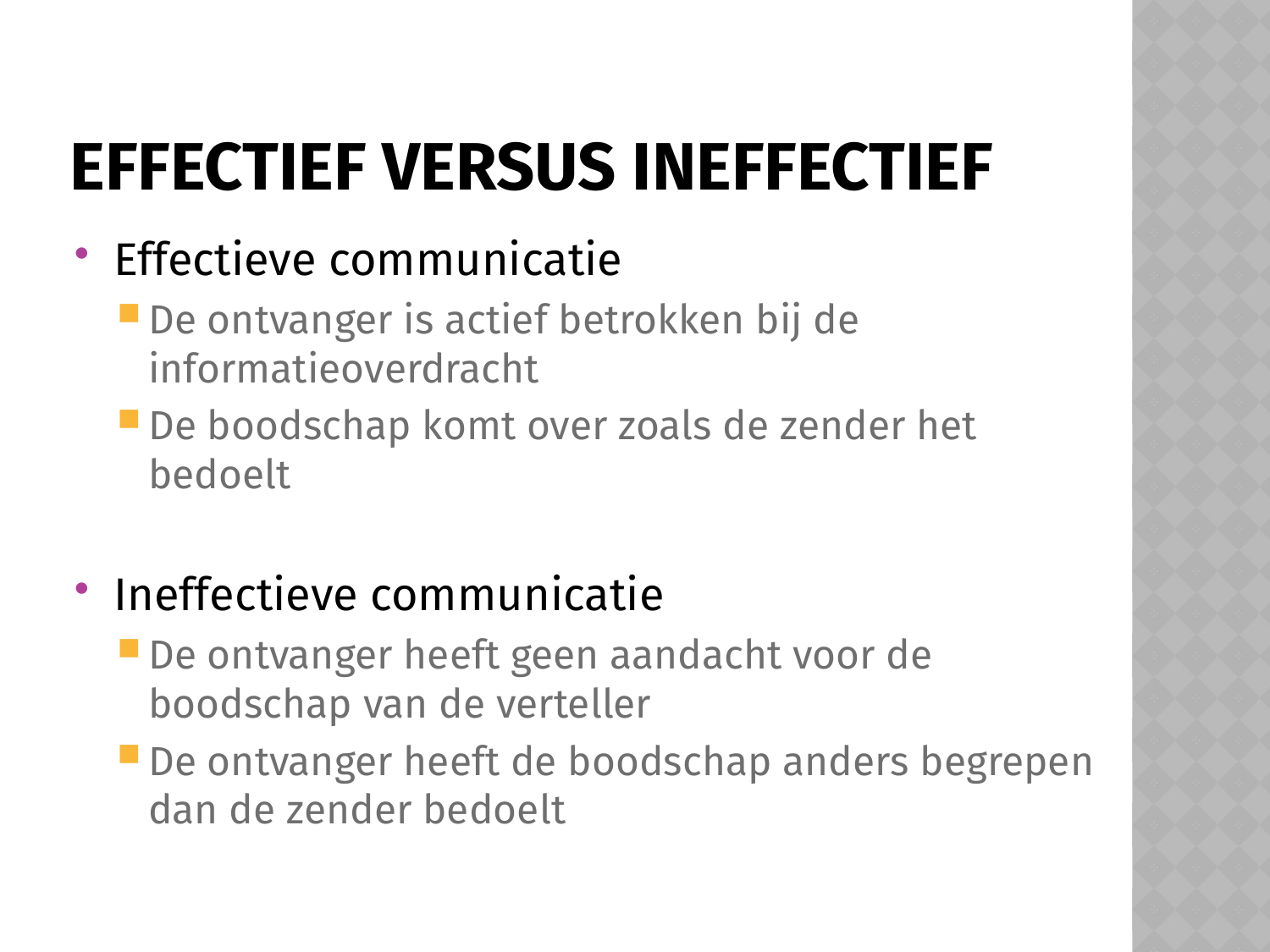

# Effectief versus ineffectief
Effectieve communicatie
De ontvanger is actief betrokken bij de informatieoverdracht
De boodschap komt over zoals de zender het bedoelt

Ineffectieve communicatie
De ontvanger heeft geen aandacht voor de boodschap van de verteller
De ontvanger heeft de boodschap anders begrepen dan de zender bedoelt